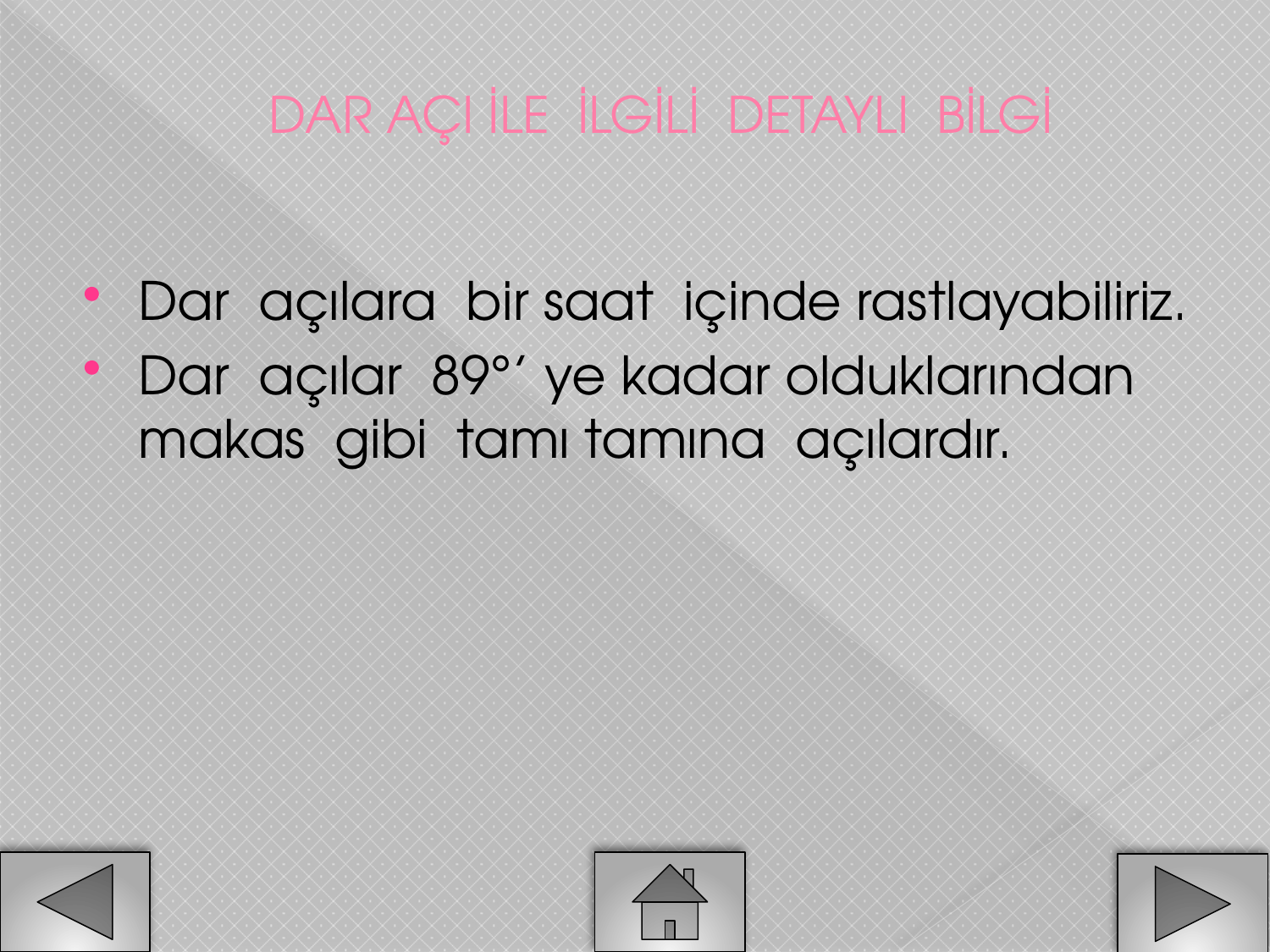

# DAR AÇI İLE  İLGİLİ  DETAYLI  BİLGİ
Dar  açılara  bir saat  içinde rastlayabiliriz.
Dar  açılar  89°’ ye kadar olduklarından  makas  gibi  tamı tamına  açılardır.